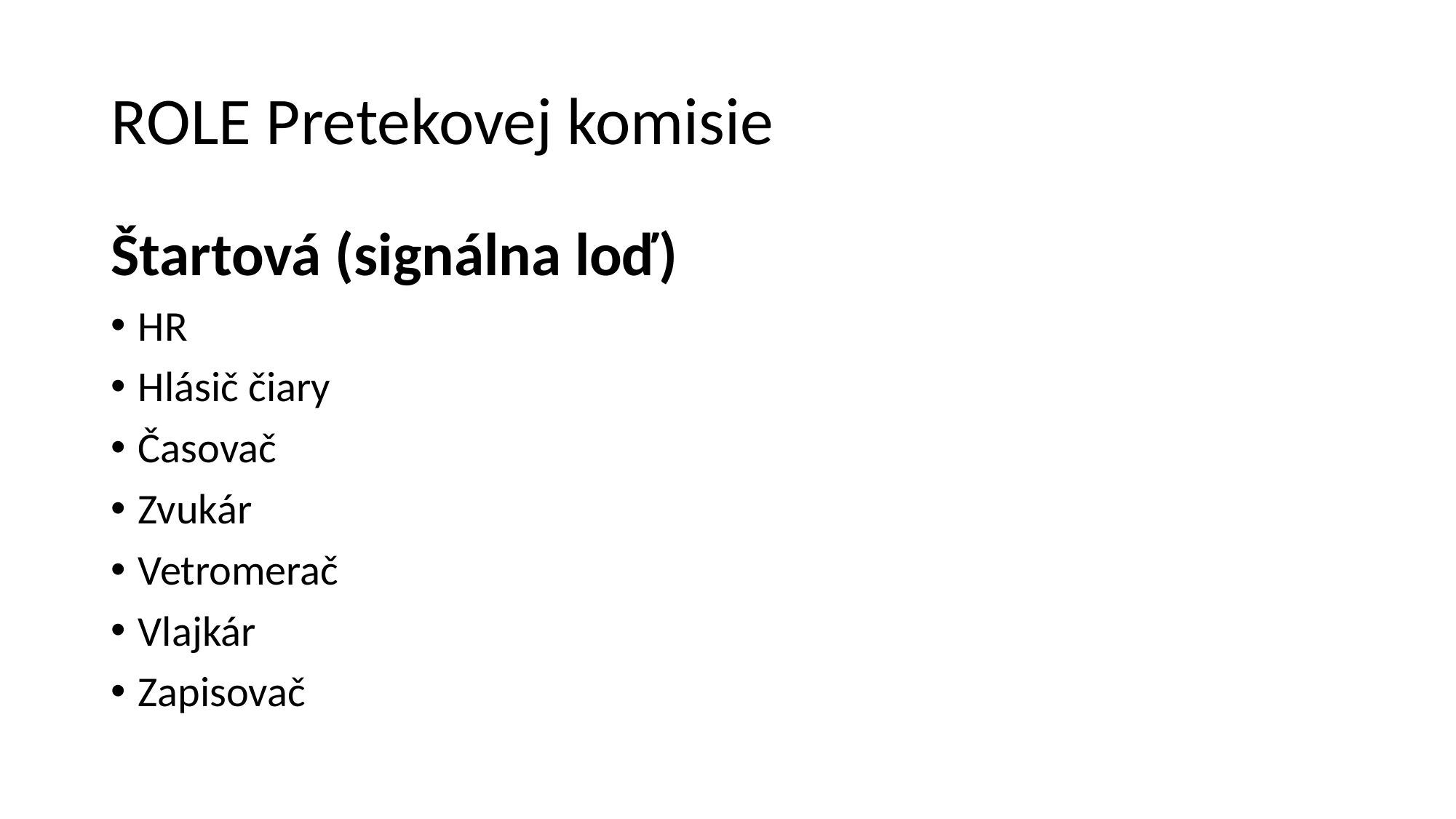

# ROLE Pretekovej komisie
Štartová (signálna loď)
HR
Hlásič čiary
Časovač
Zvukár
Vetromerač
Vlajkár
Zapisovač